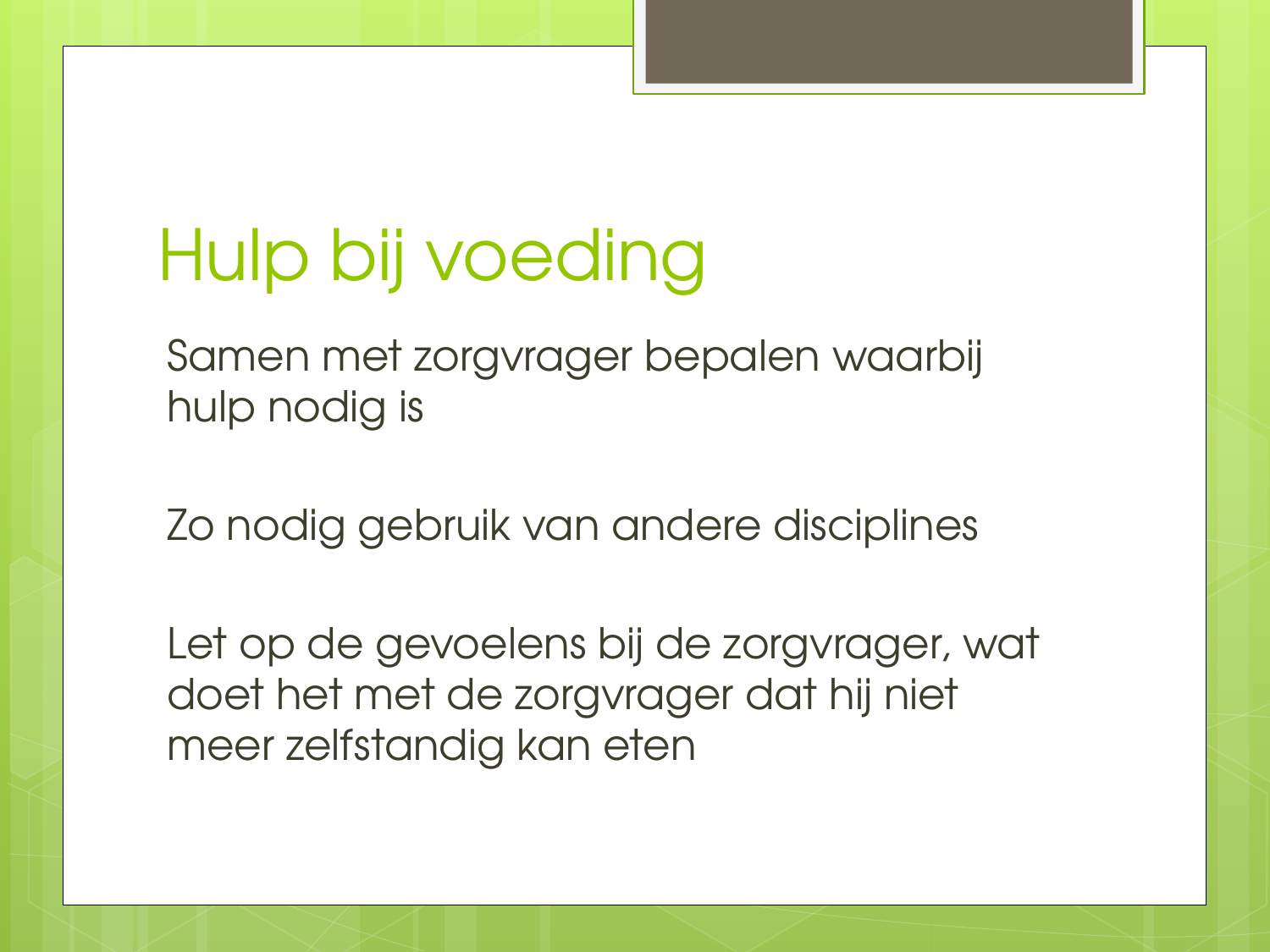

# Hulp bij voeding
Samen met zorgvrager bepalen waarbij hulp nodig is

Zo nodig gebruik van andere disciplines

Let op de gevoelens bij de zorgvrager, wat doet het met de zorgvrager dat hij niet meer zelfstandig kan eten